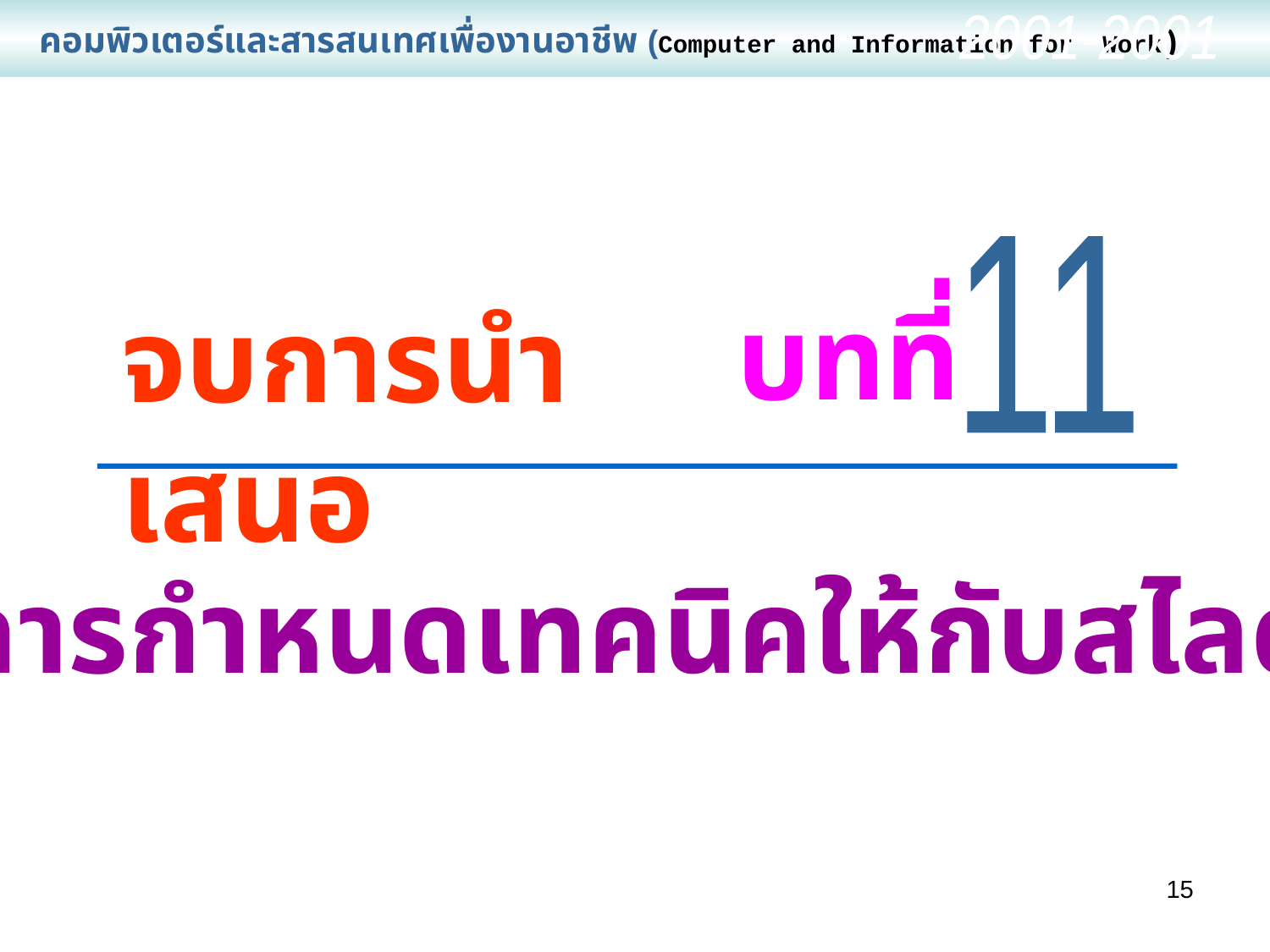

คอมพิวเตอร์และสารสนเทศเพื่องานอาชีพ (Computer and Information for  Work)
2001-2001
11
บทที่
จบการนำเสนอ

 การกำหนดเทคนิคให้กับสไลด์
15